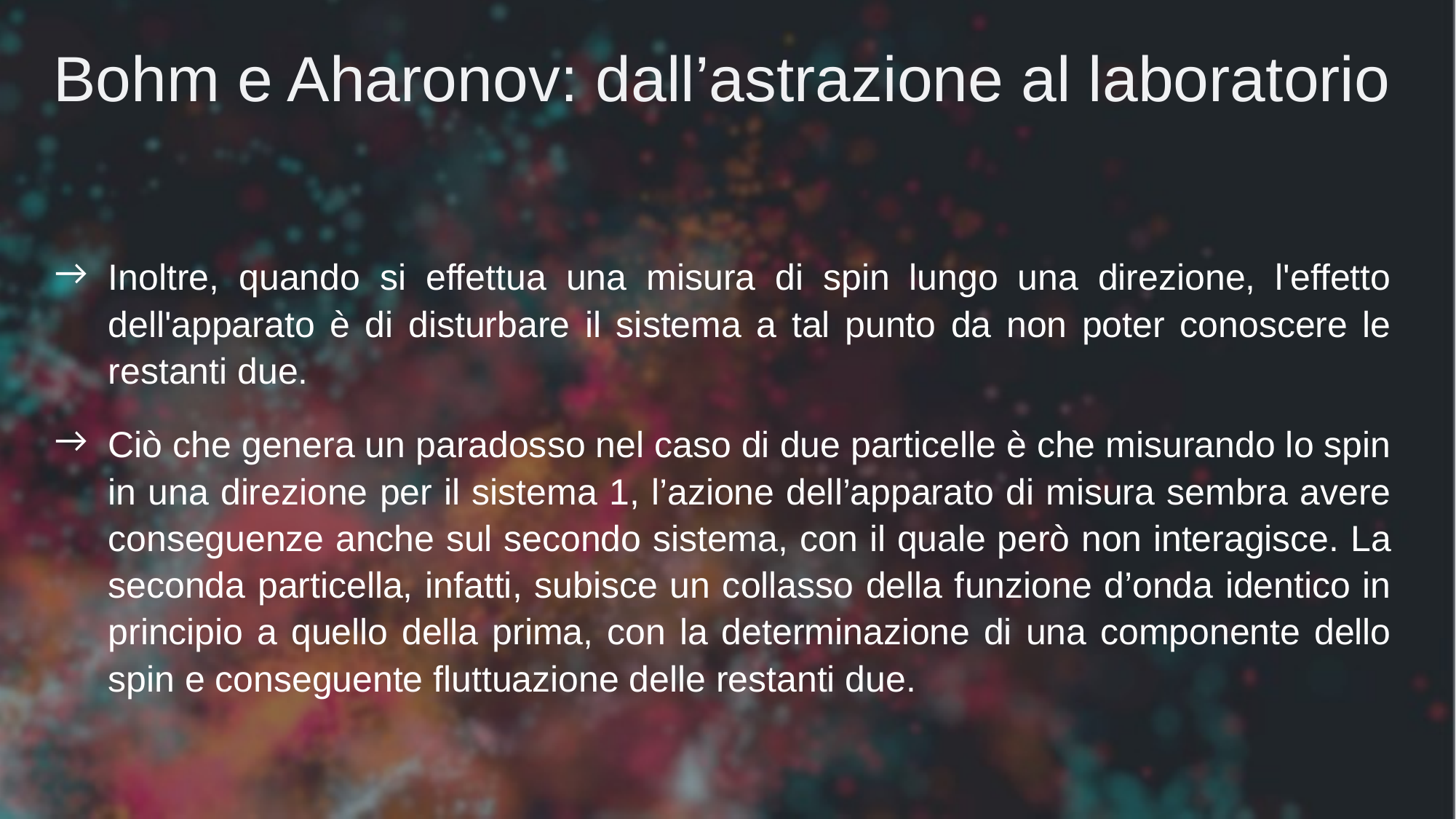

# Bohm e Aharonov: dall’astrazione al laboratorio
Inoltre, quando si effettua una misura di spin lungo una direzione, l'effetto dell'apparato è di disturbare il sistema a tal punto da non poter conoscere le restanti due.
Ciò che genera un paradosso nel caso di due particelle è che misurando lo spin in una direzione per il sistema 1, l’azione dell’apparato di misura sembra avere conseguenze anche sul secondo sistema, con il quale però non interagisce. La seconda particella, infatti, subisce un collasso della funzione d’onda identico in principio a quello della prima, con la determinazione di una componente dello spin e conseguente fluttuazione delle restanti due.